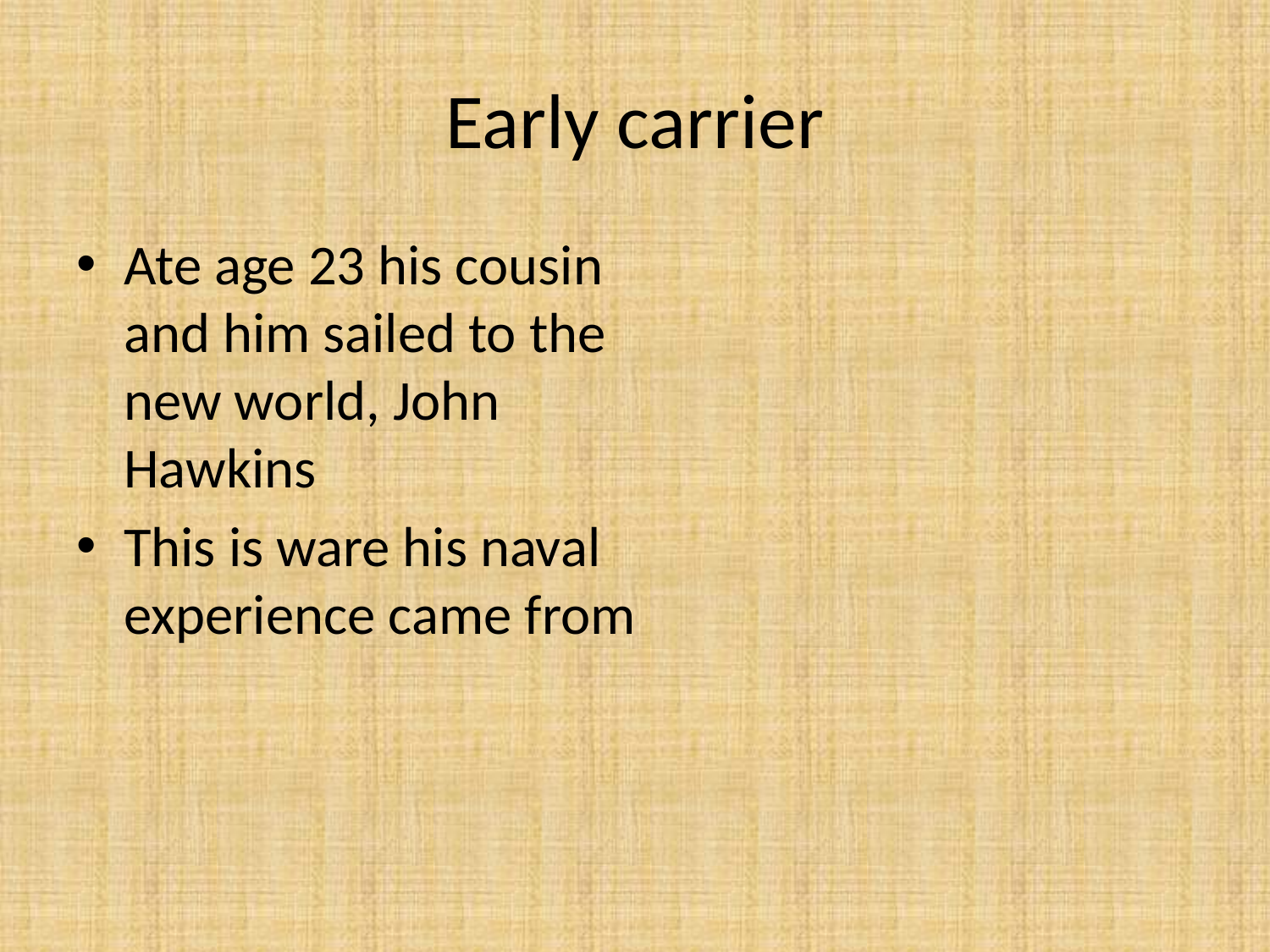

# Early carrier
Ate age 23 his cousin and him sailed to the new world, John Hawkins
This is ware his naval experience came from